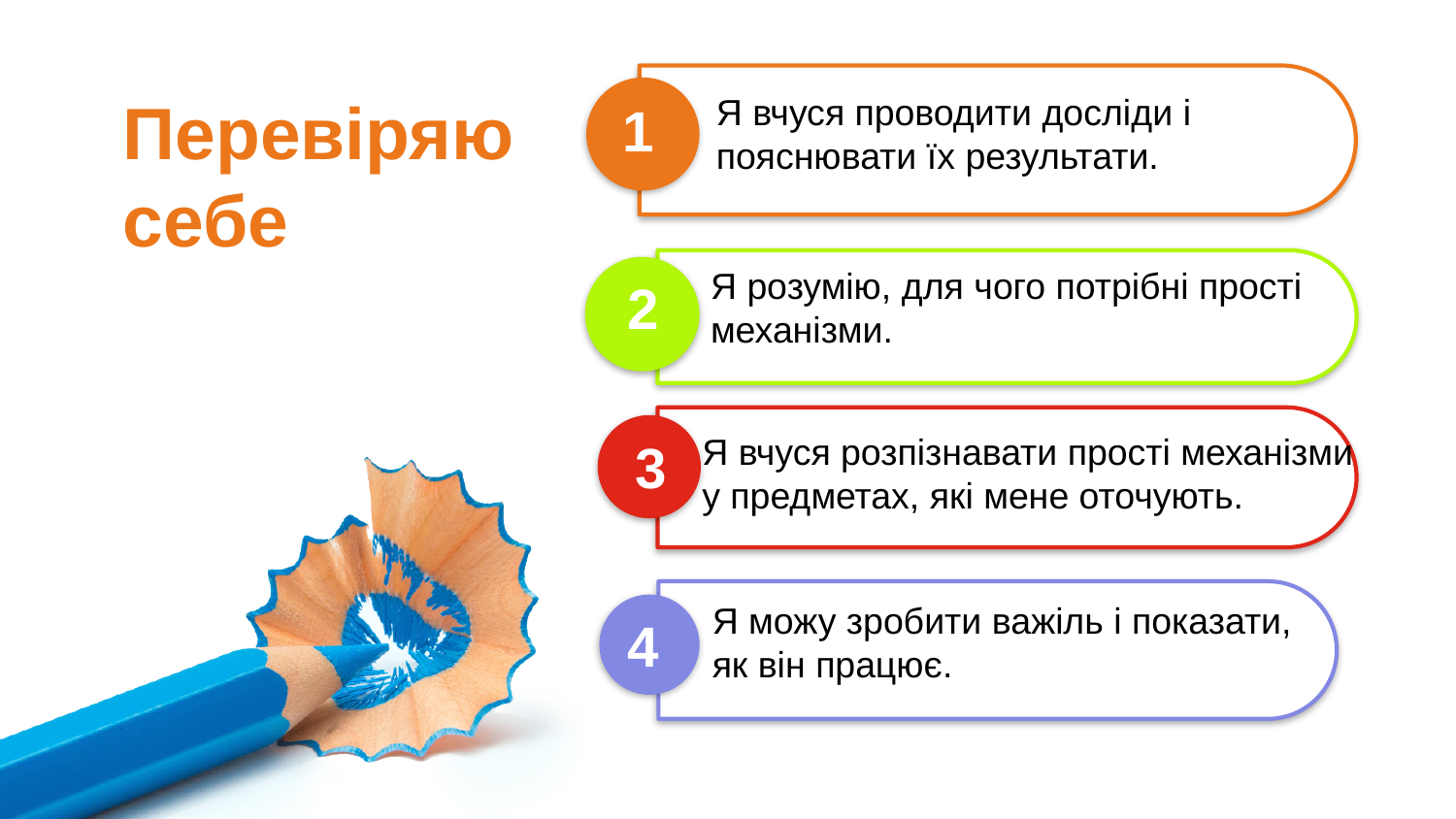

Перевіряю себе

Я вчуся проводити досліди і
пояснювати їх результати.
1

Я розумію, для чого потрібні прості
механізми.

2

Я вчуся розпізнавати прості механізми у предметах, які мене оточують.

3
Я можу зробити важіль і показати,
як він працює.

4